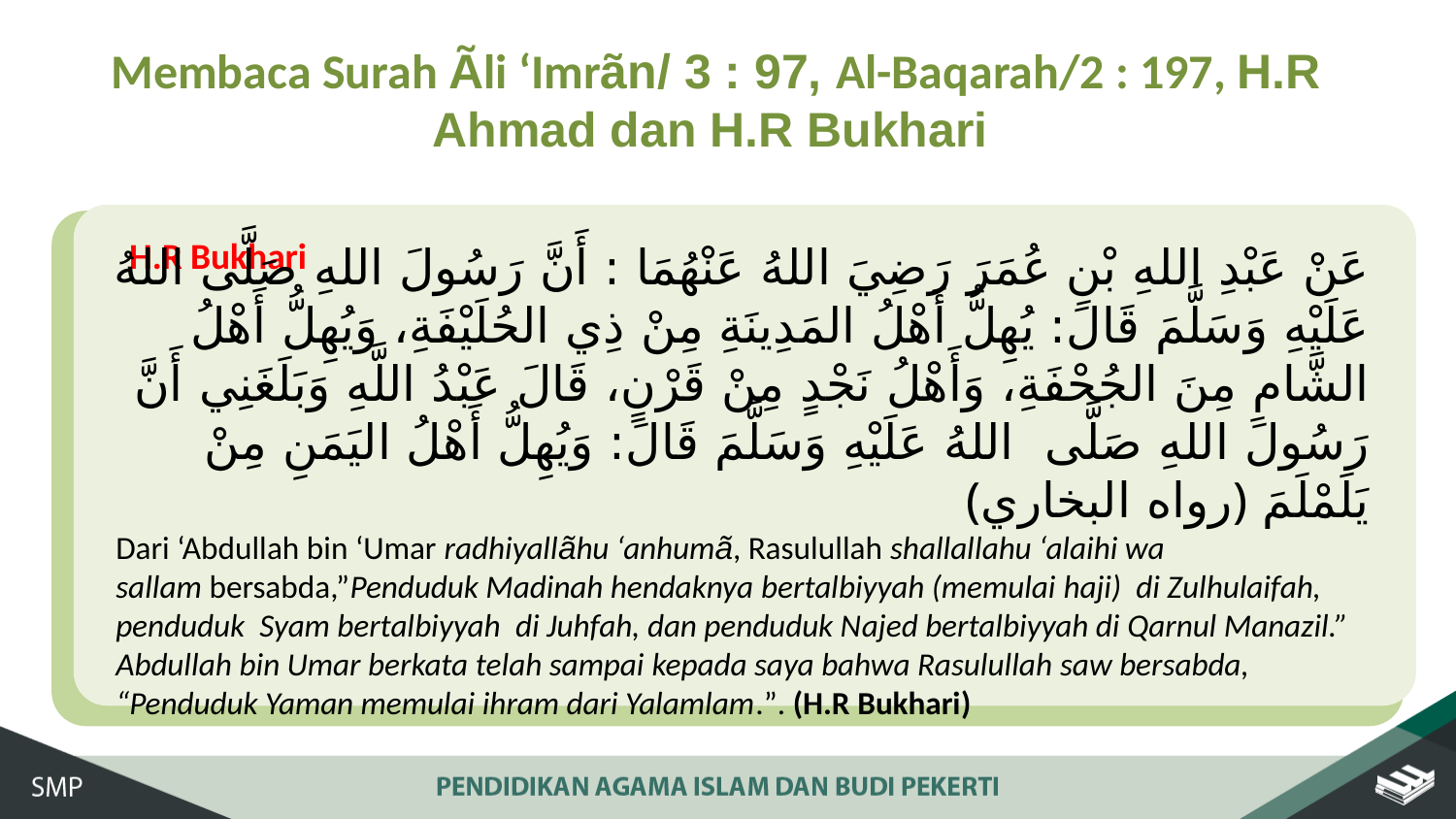

Membaca Surah Ãli ‘Imrãn/ 3 : 97, Al-Baqarah/2 : 197, H.R Ahmad dan H.R Bukhari

H.R Bukhari
عَنْ عَبْدِ اللهِ بْنِ عُمَرَ رَضِيَ اللهُ عَنْهُمَا : أَنَّ رَسُولَ اللهِ صَلَّى اللهُ عَلَيْهِ وَسَلَّمَ قَالَ: يُهِلُّ أَهْلُ المَدِينَةِ مِنْ ذِي الحُلَيْفَةِ، وَيُهِلُّ أَهْلُ الشَّامِ مِنَ الجُحْفَةِ، وَأَهْلُ نَجْدٍ مِنْ قَرْنٍ، قَالَ عَبْدُ اللَّهِ وَبَلَغَنِي أَنَّ رَسُولَ اللهِ صَلَّى  اللهُ عَلَيْهِ وَسَلَّمَ قَالَ: وَيُهِلُّ أَهْلُ اليَمَنِ مِنْ يَلَمْلَمَ ﴿رواه البخاري﴾
Dari ‘Abdullah bin ‘Umar radhiyallãhu ‘anhumã, Rasulullah shallallahu ‘alaihi wa sallam bersabda,”Penduduk Madinah hendaknya bertalbiyyah (memulai haji)  di Zulhulaifah, penduduk  Syam bertalbiyyah  di Juhfah, dan penduduk Najed bertalbiyyah di Qarnul Manazil.” Abdullah bin Umar berkata telah sampai kepada saya bahwa Rasulullah saw bersabda, “Penduduk Yaman memulai ihram dari Yalamlam.”. (H.R Bukhari)